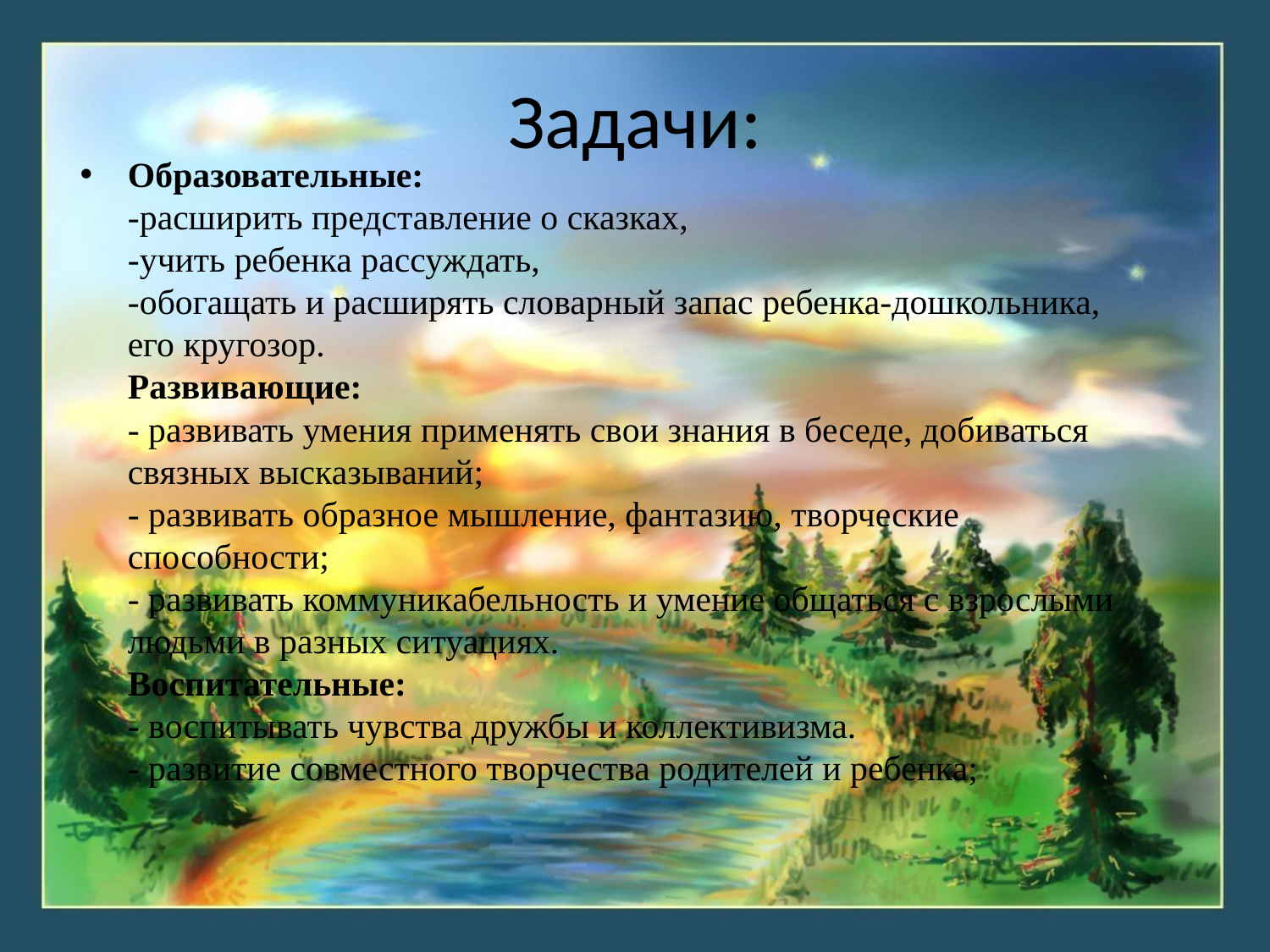

# Задачи:
Образовательные:
-расширить представление о сказках,
-учить ребенка рассуждать,
-обогащать и расширять словарный запас ребенка-дошкольника, его кругозор.
Развивающие:
- развивать умения применять свои знания в беседе, добиваться связных высказываний;
- развивать образное мышление, фантазию, творческие способности;
- развивать коммуникабельность и умение общаться с взрослыми людьми в разных ситуациях.
Воспитательные:
- воспитывать чувства дружбы и коллективизма.
- развитие совместного творчества родителей и ребенка;